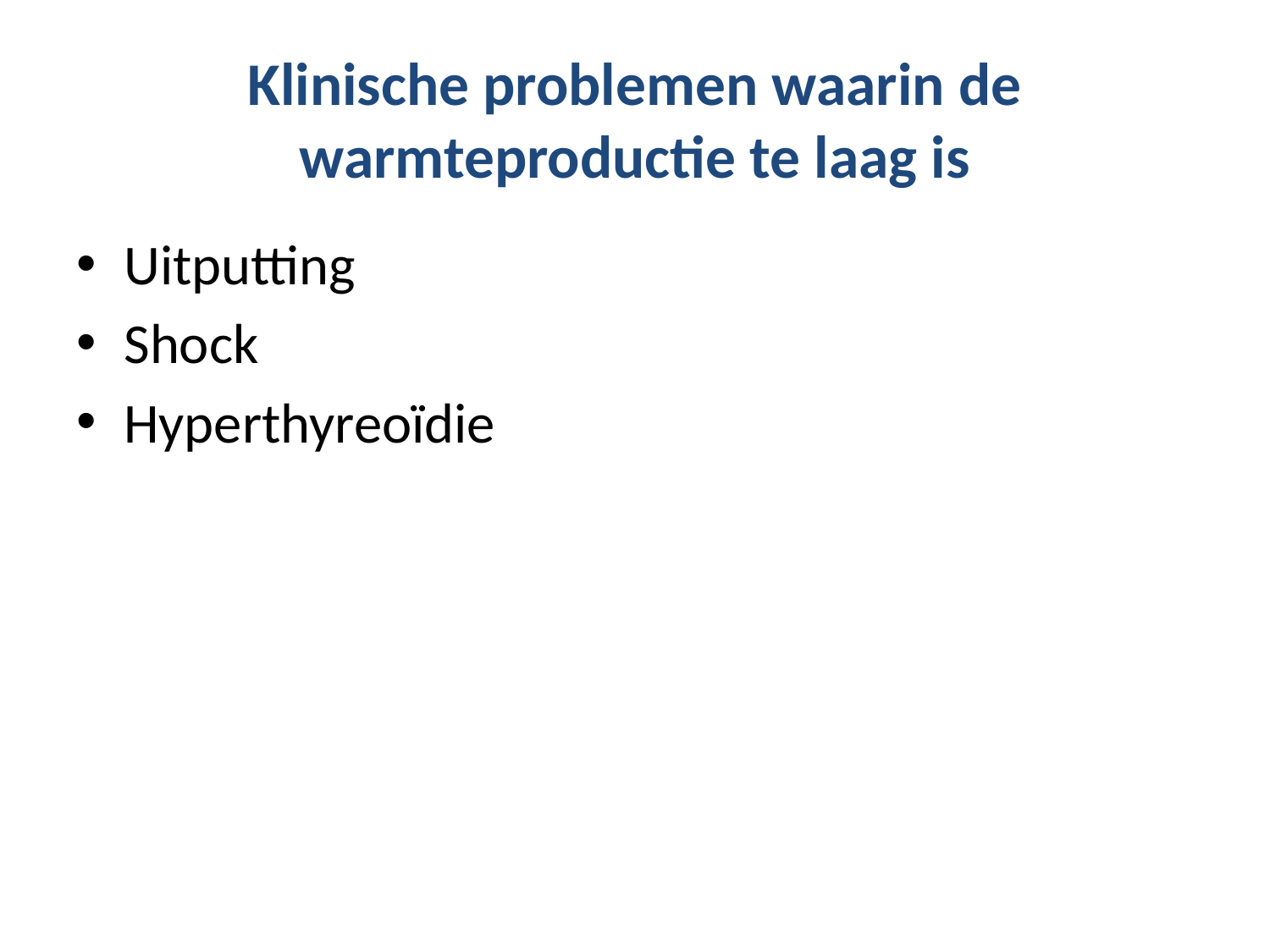

# Klinische problemen waarin de warmteproductie te laag is
Uitputting
Shock
Hyperthyreoïdie